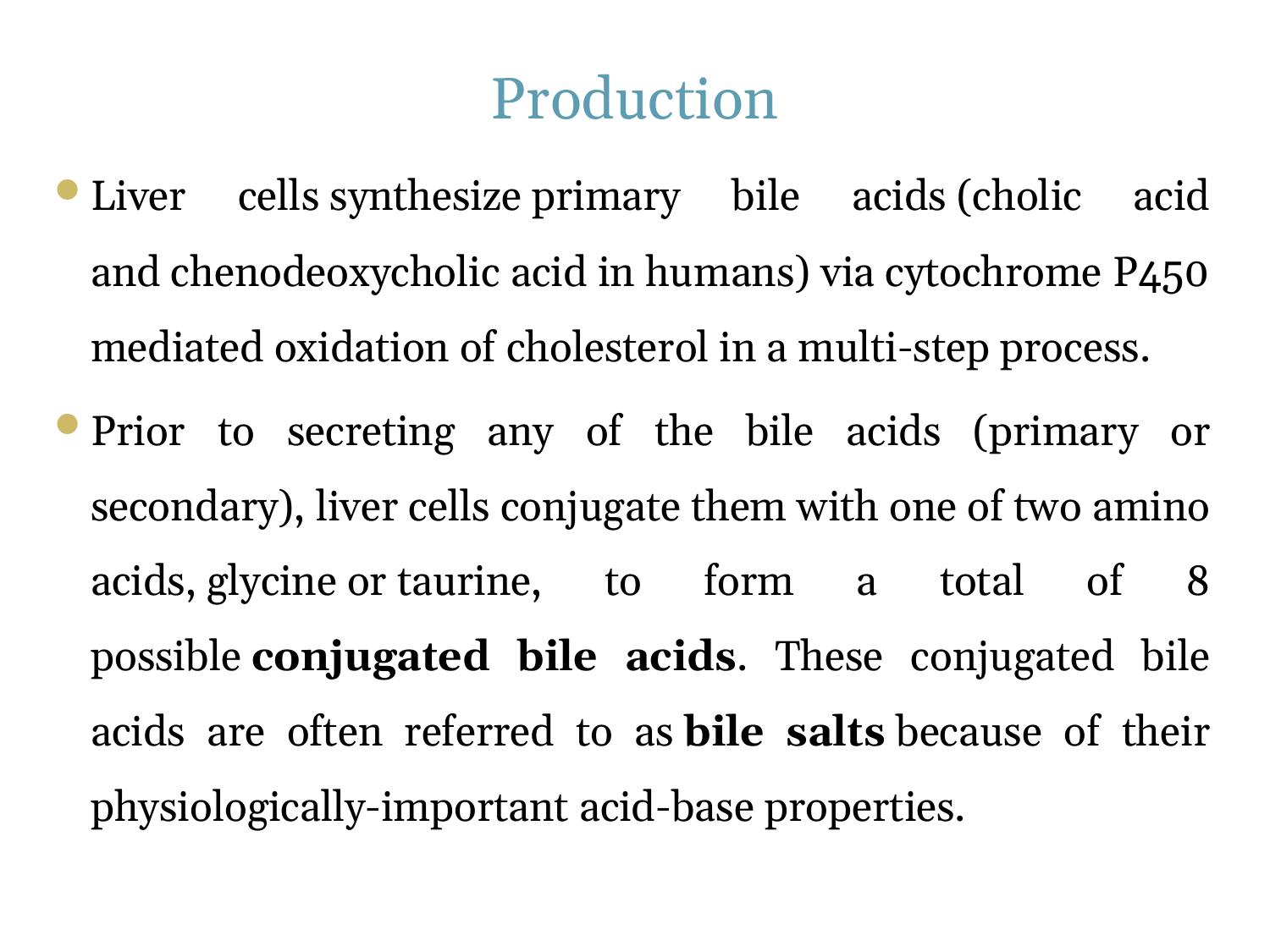

# Production
Liver cells synthesize primary bile acids (cholic acid and chenodeoxycholic acid in humans) via cytochrome P450 mediated oxidation of cholesterol in a multi-step process.
Prior to secreting any of the bile acids (primary or secondary), liver cells conjugate them with one of two amino acids, glycine or taurine, to form a total of 8 possible conjugated bile acids. These conjugated bile acids are often referred to as bile salts because of their physiologically-important acid-base properties.

12